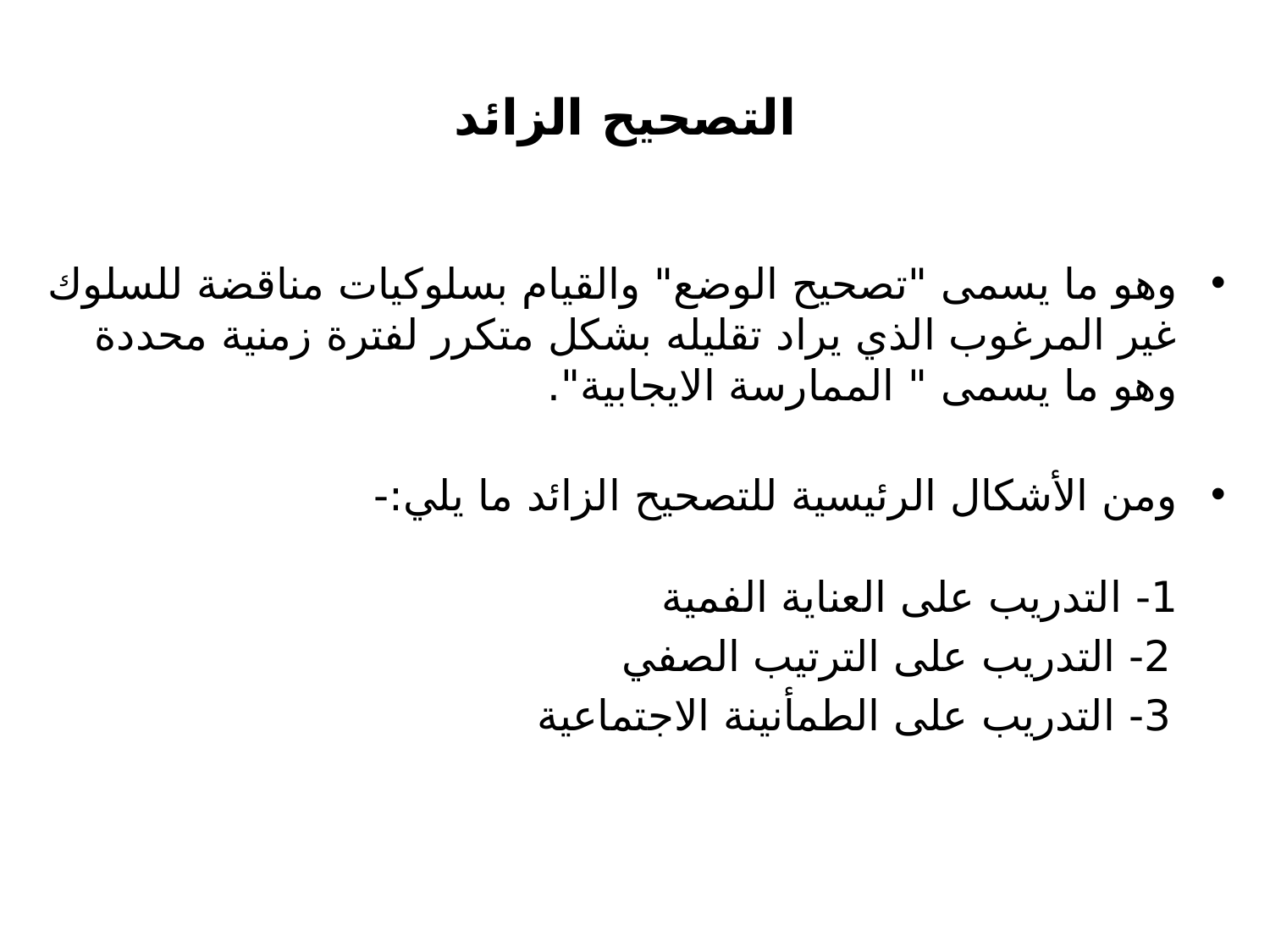

# التصحيح الزائد
وهو ما يسمى "تصحيح الوضع" والقيام بسلوكيات مناقضة للسلوك غير المرغوب الذي يراد تقليله بشكل متكرر لفترة زمنية محددة وهو ما يسمى " الممارسة الايجابية".
ومن الأشكال الرئيسية للتصحيح الزائد ما يلي:-
1- التدريب على العناية الفمية
    2- التدريب على الترتيب الصفي
    3- التدريب على الطمأنينة الاجتماعية